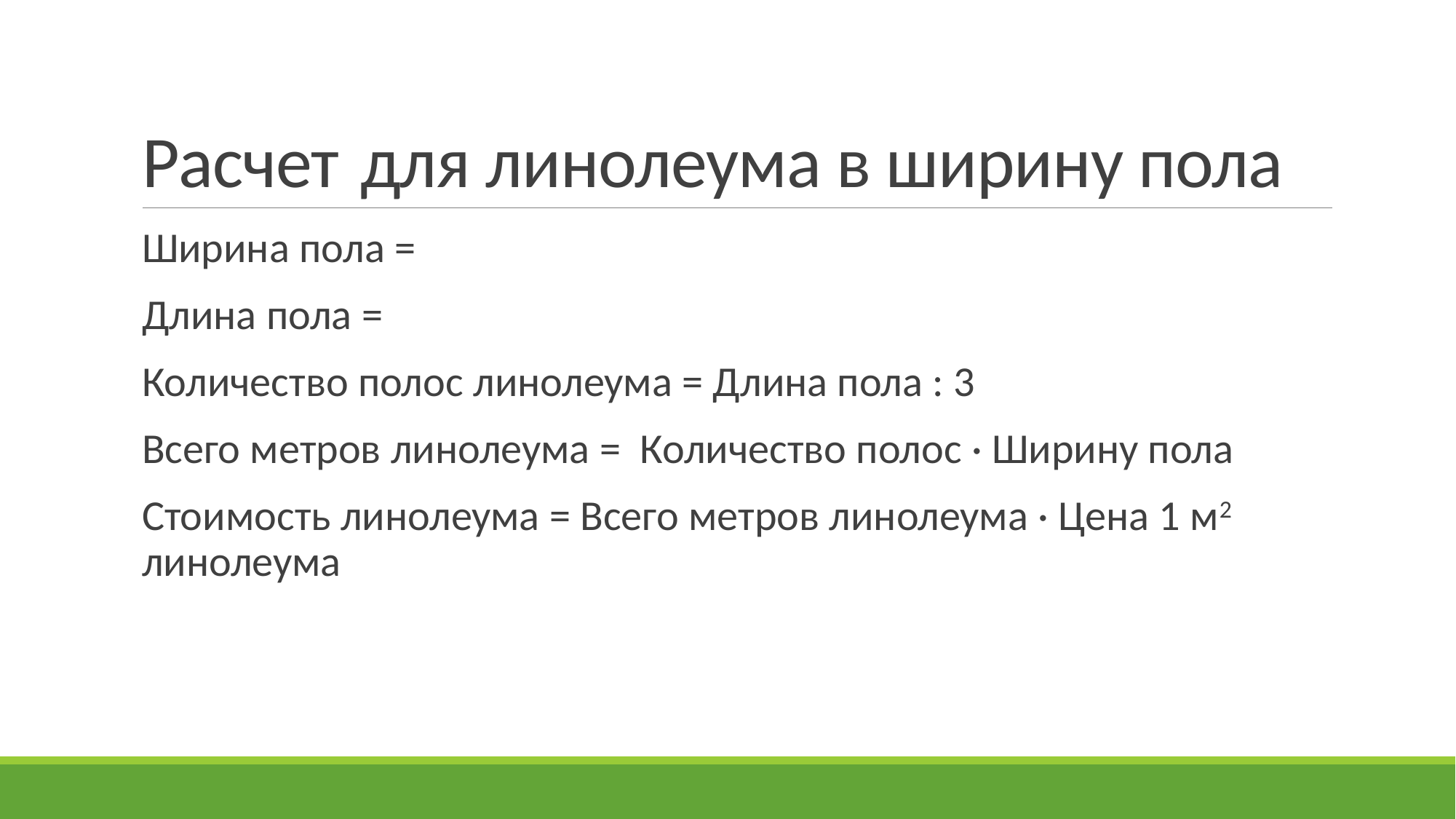

# Расчет	для линолеума в ширину пола
Ширина пола =
Длина пола =
Количество полос линолеума = Длина пола : 3
Всего метров линолеума =  Количество полос · Ширину пола
Стоимость линолеума = Всего метров линолеума · Цена 1 м2 линолеума